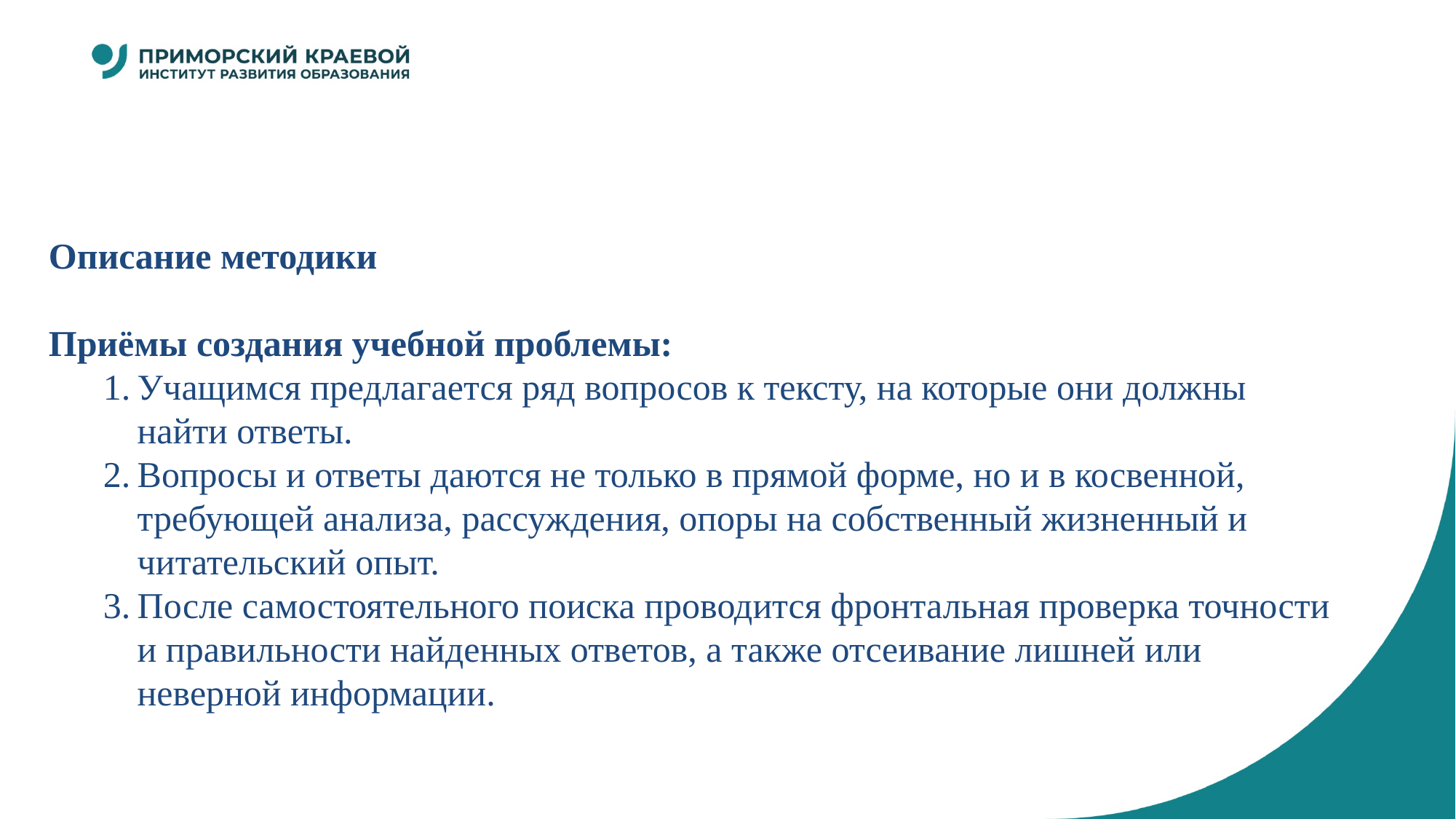

#
Описание методики

Приёмы создания учебной проблемы:
Учащимся предлагается ряд вопросов к тексту, на которые они должны найти ответы.
Вопросы и ответы даются не только в прямой форме, но и в косвенной, требующей анализа, рассуждения, опоры на собственный жизненный и читательский опыт.
После самостоятельного поиска проводится фронтальная проверка точности и правильности найденных ответов, а также отсеивание лишней или неверной информации.